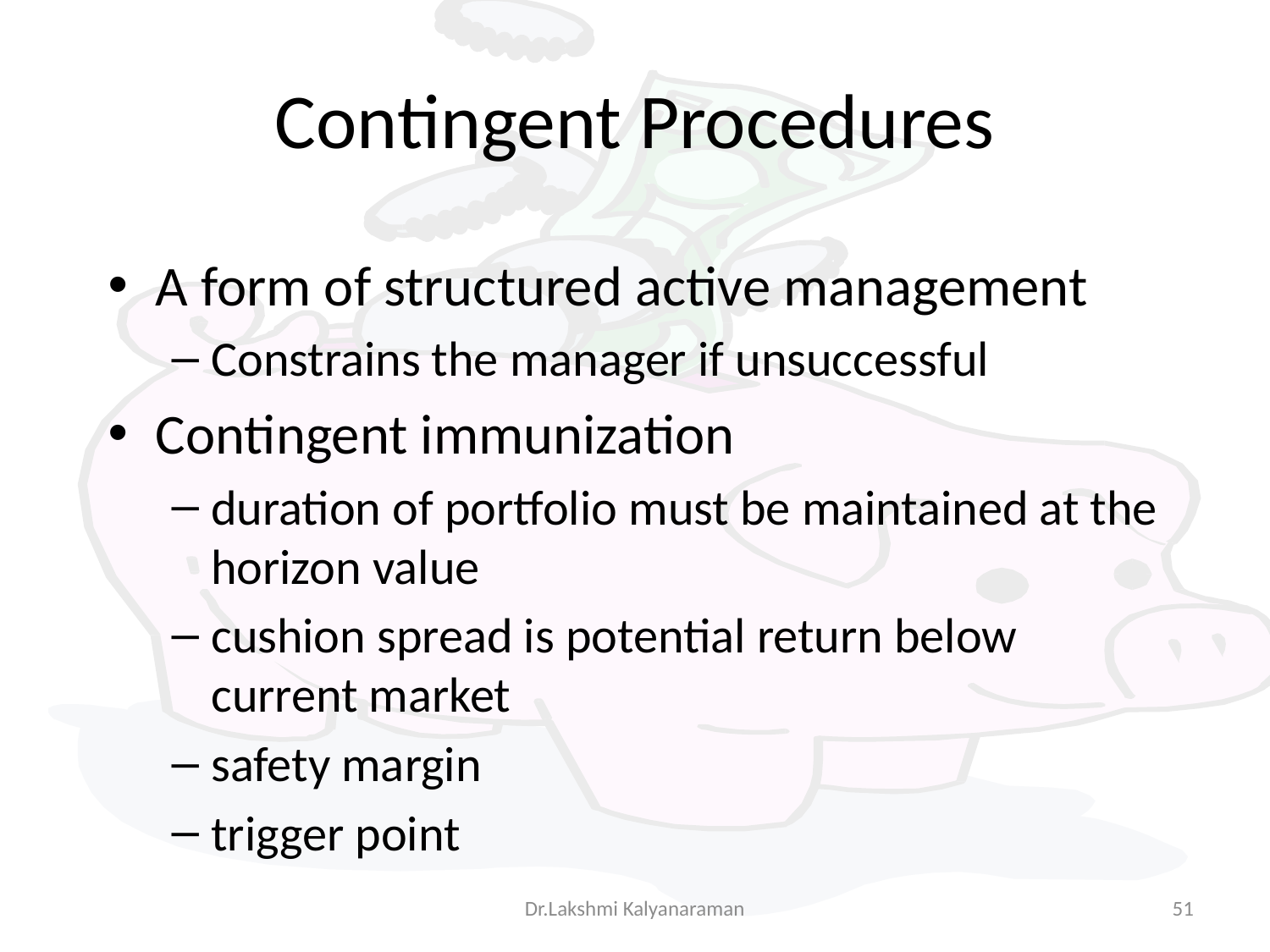

# Contingent Procedures
A form of structured active management
Constrains the manager if unsuccessful
Contingent immunization
duration of portfolio must be maintained at the horizon value
cushion spread is potential return below current market
safety margin
trigger point
Dr.Lakshmi Kalyanaraman
51